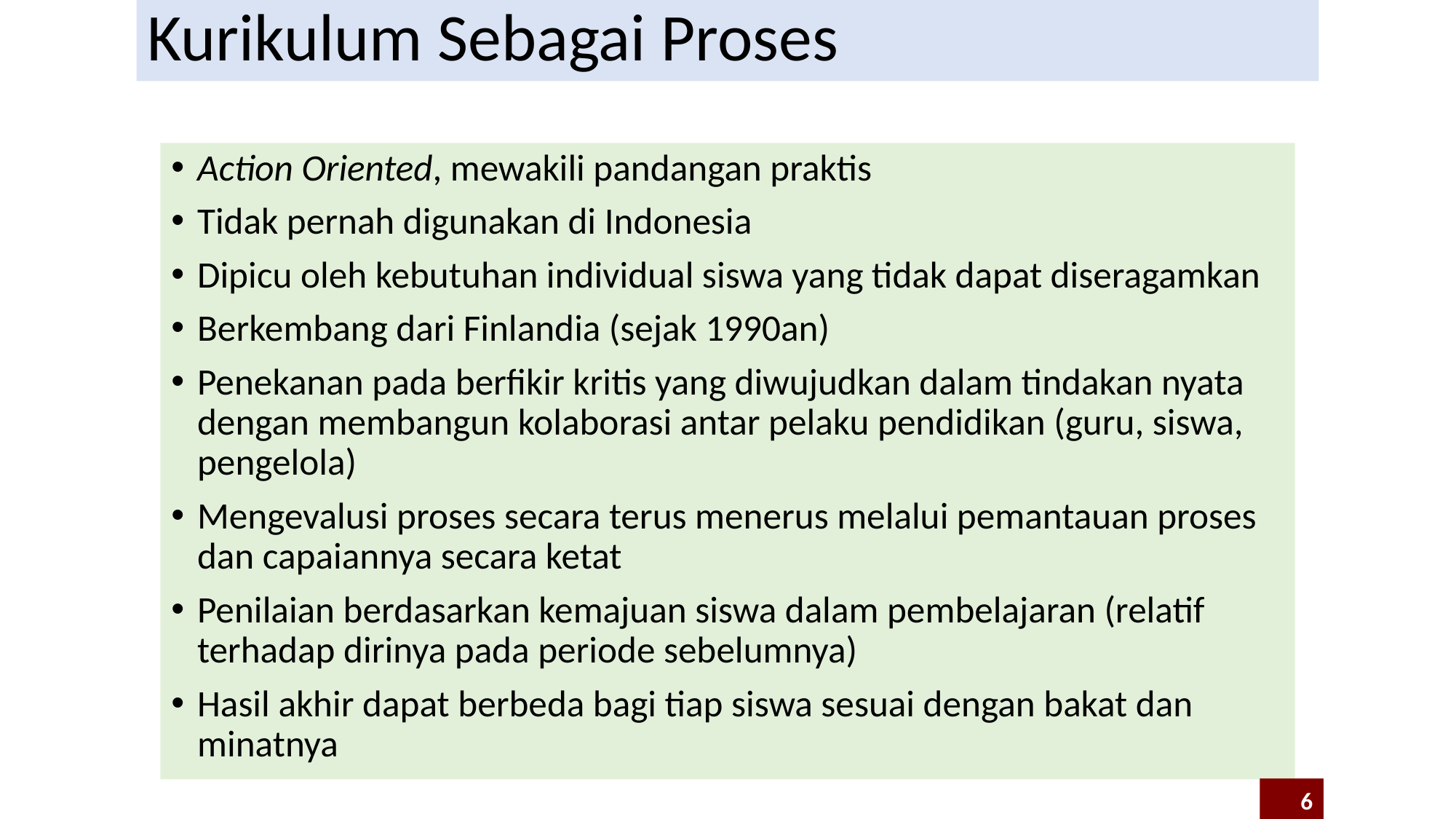

# Kurikulum Sebagai Proses
Action Oriented, mewakili pandangan praktis
Tidak pernah digunakan di Indonesia
Dipicu oleh kebutuhan individual siswa yang tidak dapat diseragamkan
Berkembang dari Finlandia (sejak 1990an)
Penekanan pada berfikir kritis yang diwujudkan dalam tindakan nyata dengan membangun kolaborasi antar pelaku pendidikan (guru, siswa, pengelola)
Mengevalusi proses secara terus menerus melalui pemantauan proses dan capaiannya secara ketat
Penilaian berdasarkan kemajuan siswa dalam pembelajaran (relatif terhadap dirinya pada periode sebelumnya)
Hasil akhir dapat berbeda bagi tiap siswa sesuai dengan bakat dan minatnya
6